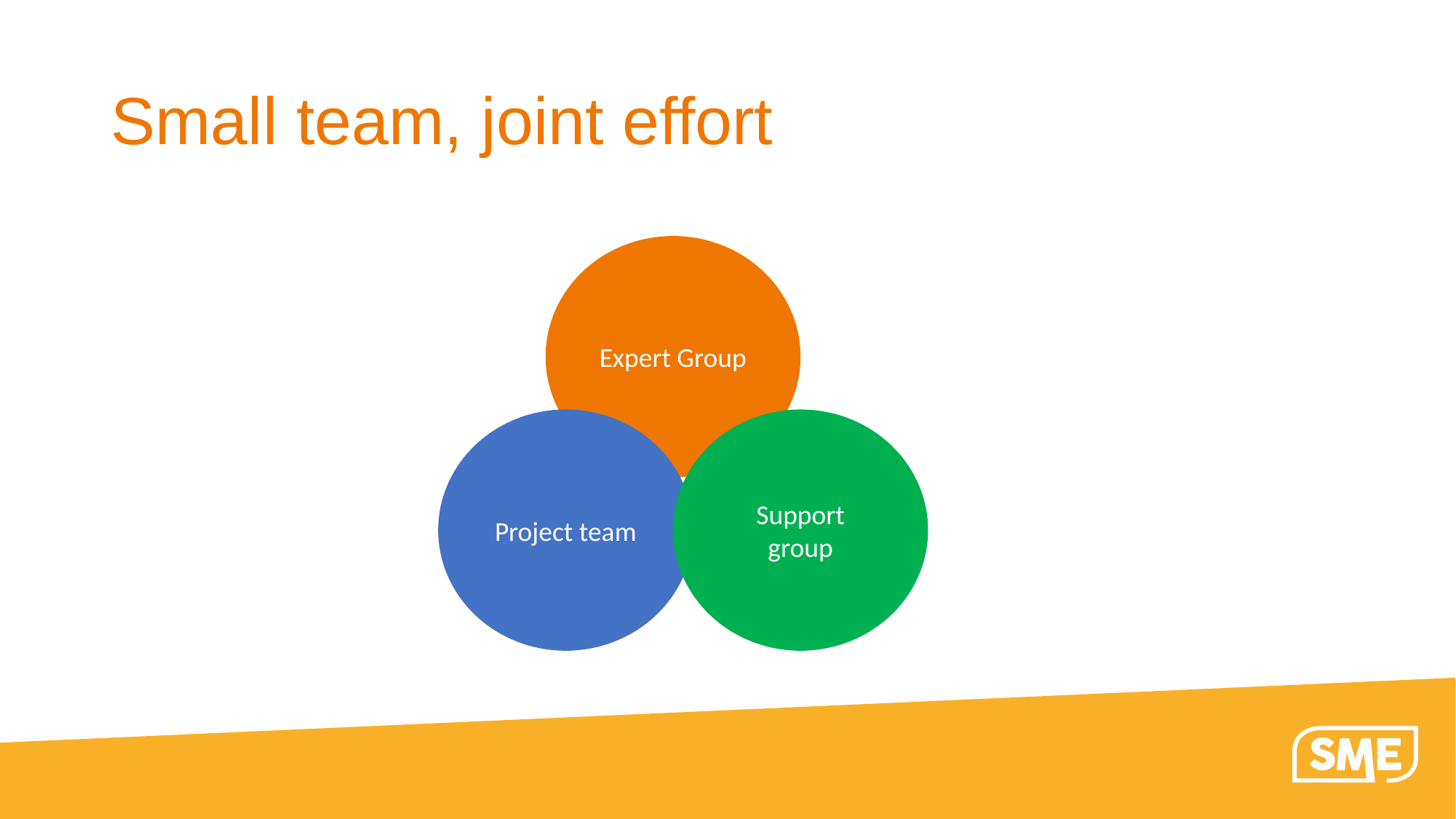

# Small team, joint effort
Expert Group
Project team
Support group